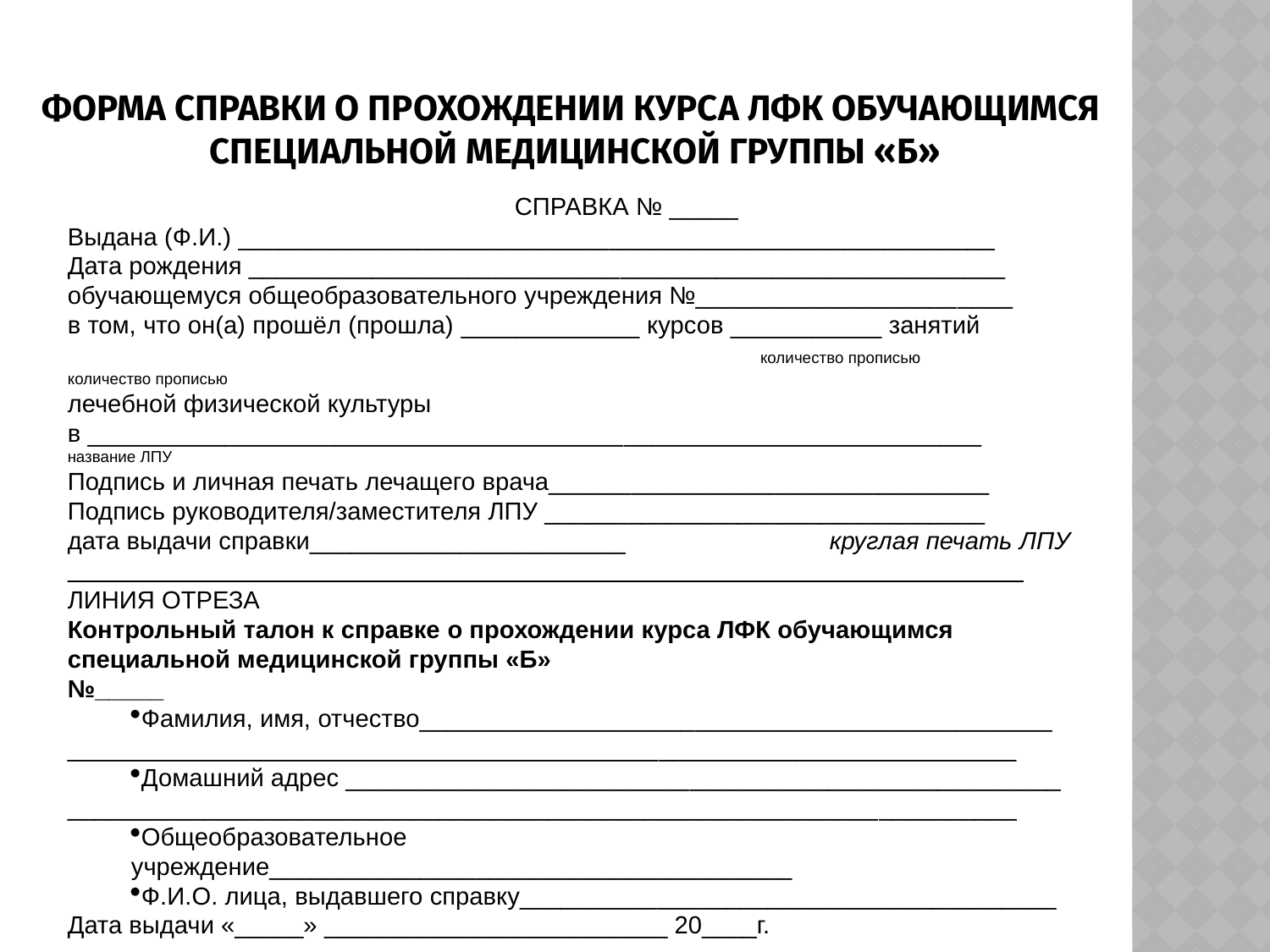

# Форма справки о прохождении курса ЛФК обучающимся специальной медицинской группы «Б»

                                                                СПРАВКА № _____
Выдана (Ф.И.) _______________________________________________________
Дата рождения _______________________________________________________
обучающемуся общеобразовательного учреждения №_______________________
в том, что он(а) прошёл (прошла) _____________ курсов ___________ занятий
					             количество прописью	         количество прописью
лечебной физической культуры
в _________________________________________________________________
название ЛПУ
Подпись и личная печать лечащего врача________________________________
Подпись руководителя/заместителя ЛПУ ________________________________
дата выдачи справки_______________________		круглая печать ЛПУ
________________________________________________________ _____________
ЛИНИЯ ОТРЕЗА
Контрольный талон к справке о прохождении курса ЛФК обучающимся
специальной медицинской группы «Б»
№_____
Фамилия, имя, отчество______________________________________________
_____________________________________________________________________
Домашний адрес ____________________________________________________
_____________________________________________________________________
Общеобразовательное учреждение______________________________________
Ф.И.О. лица, выдавшего справку_______________________________________
Дата выдачи «_____» _________________________ 20____г.